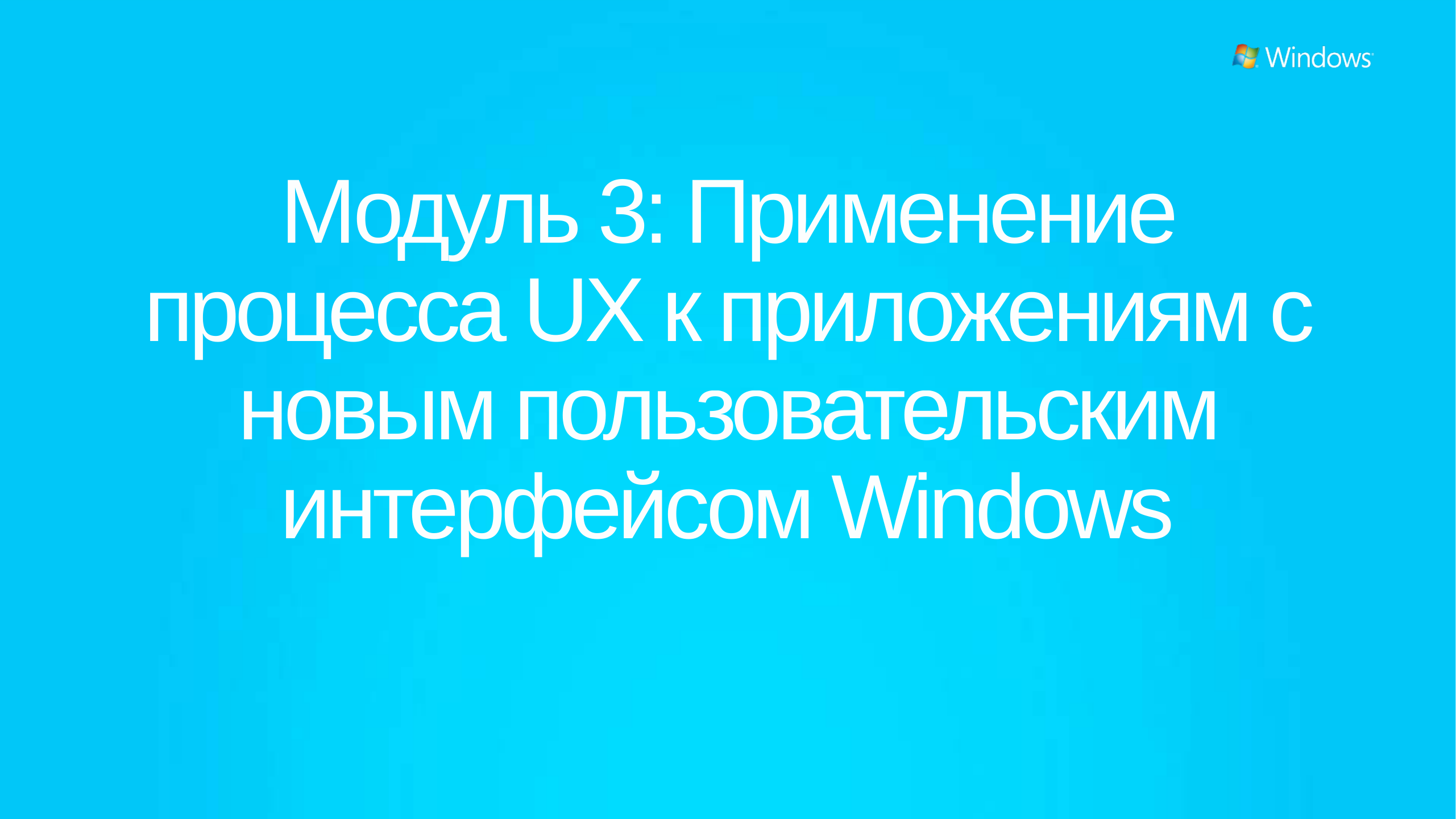

# Модуль 3: Применение процесса UX к приложениям с новым пользовательским интерфейсом Windows